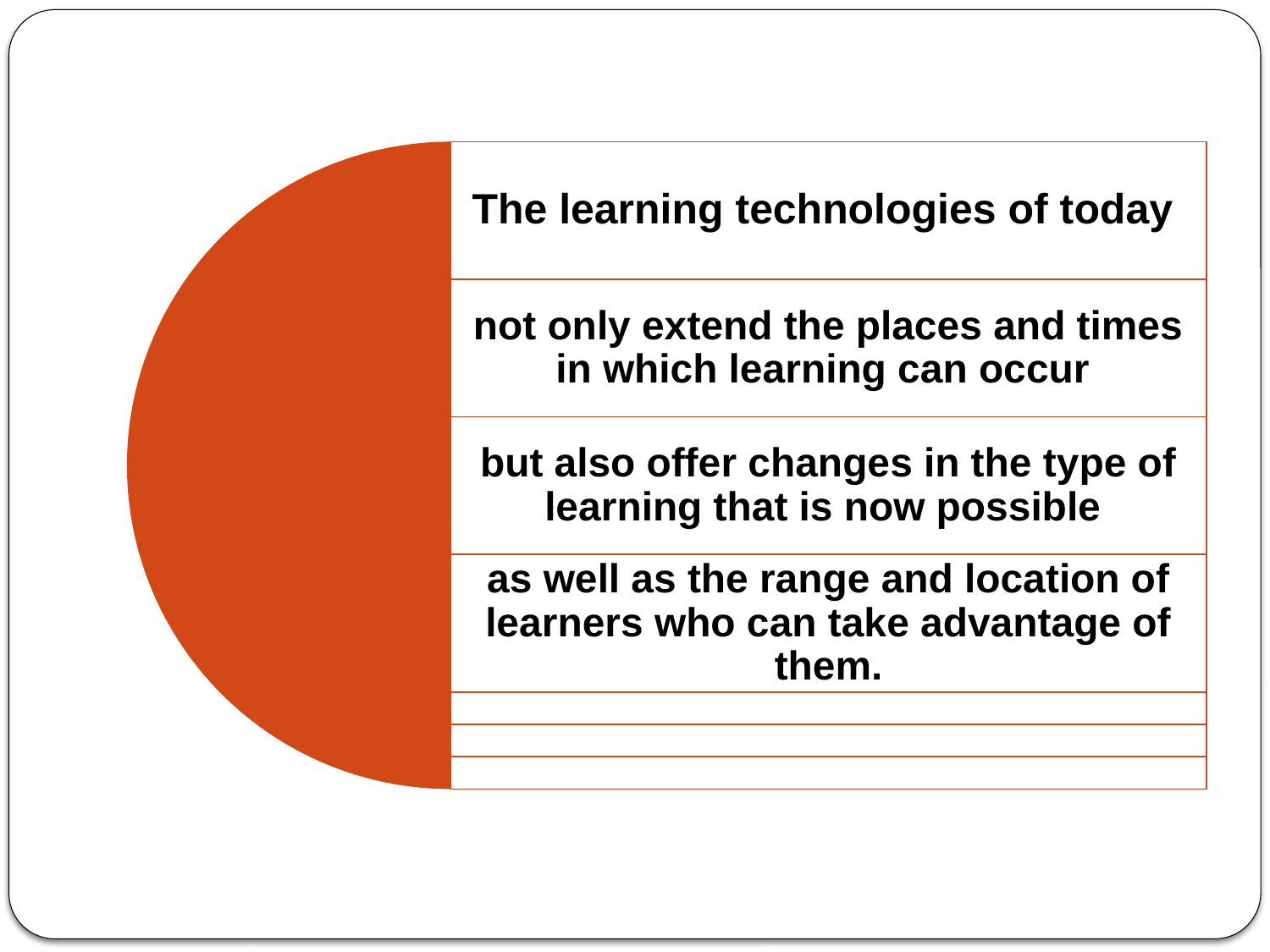

The learning technologies of today
not only extend the places and times in which learning can occur
but also offer changes in the type of learning that is now possible
as well as the range and location of learners who can take advantage of them.